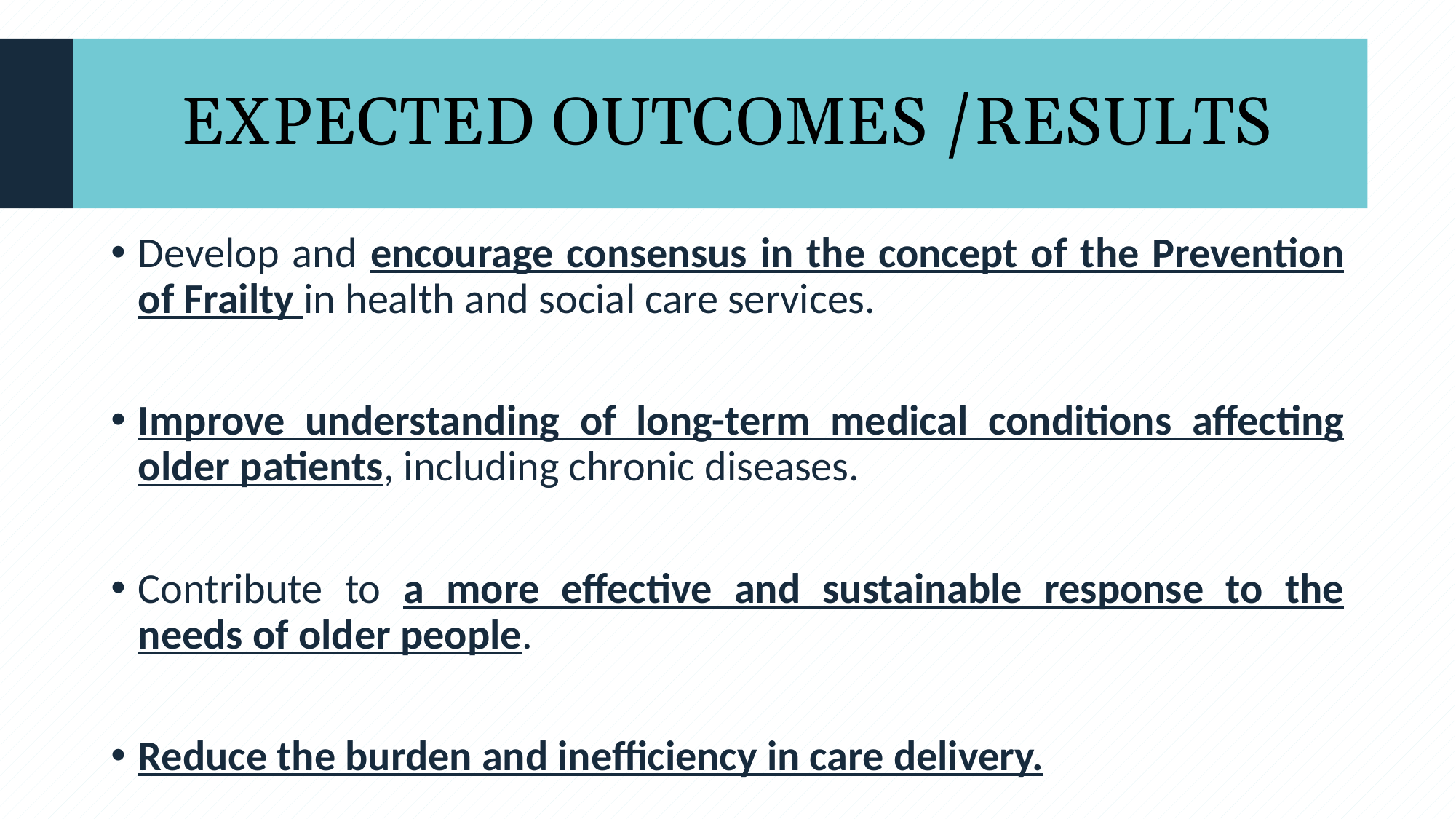

# EXPECTED OUTCOMES /RESULTS
Develop and encourage consensus in the concept of the Prevention of Frailty in health and social care services.

Improve understanding of long-term medical conditions affecting older patients, including chronic diseases.

Contribute to a more effective and sustainable response to the needs of older people.

Reduce the burden and inefficiency in care delivery.